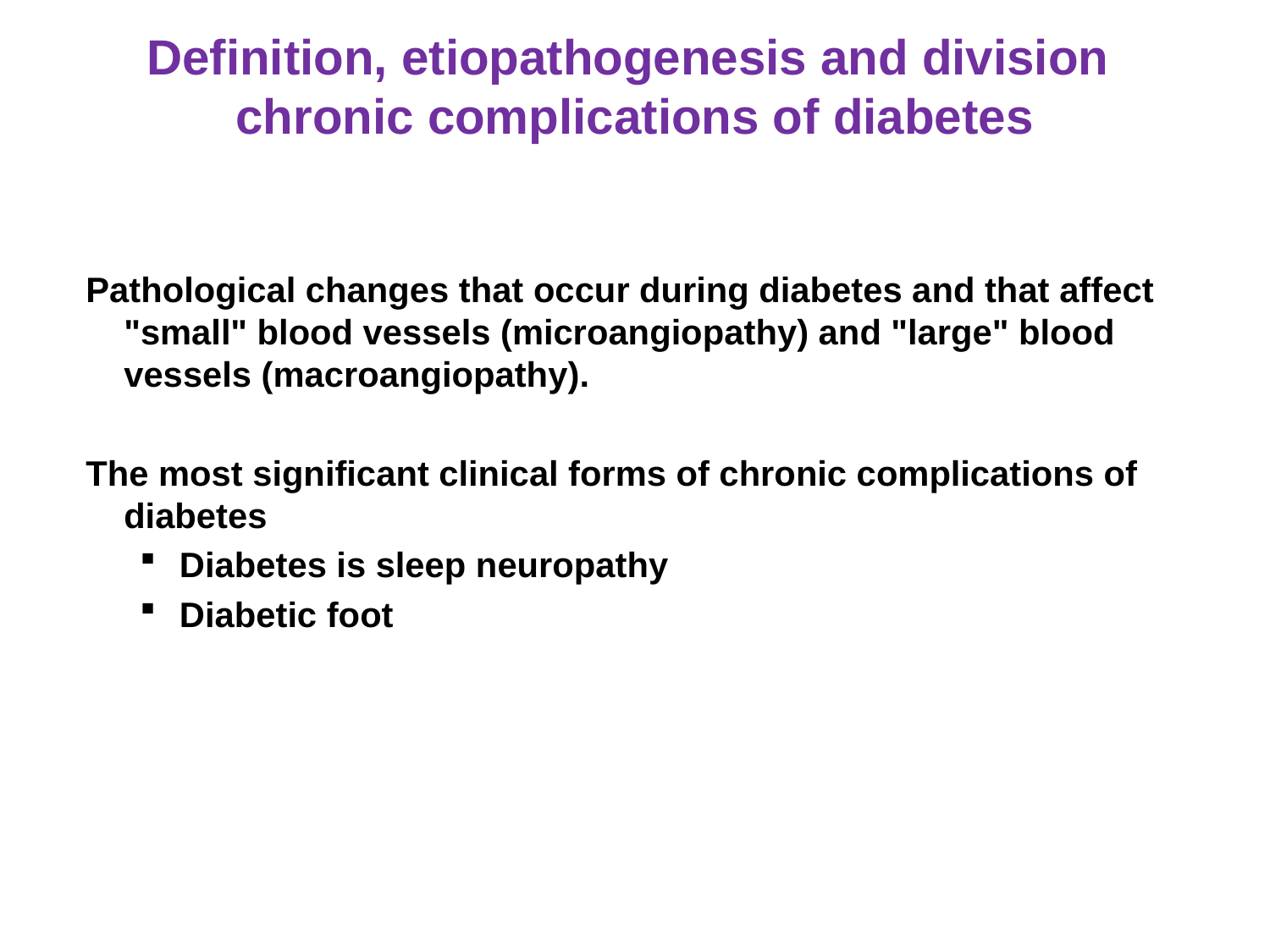

# Definition, etiopathogenesis and division chronic complications of diabetes

 Pathological changes that occur during diabetes and that affect "small" blood vessels (microangiopathy) and "large" blood vessels (macroangiopathy).

 The most significant clinical forms of chronic complications of diabetes
Diabetes is sleep neuropathy
Diabetic foot